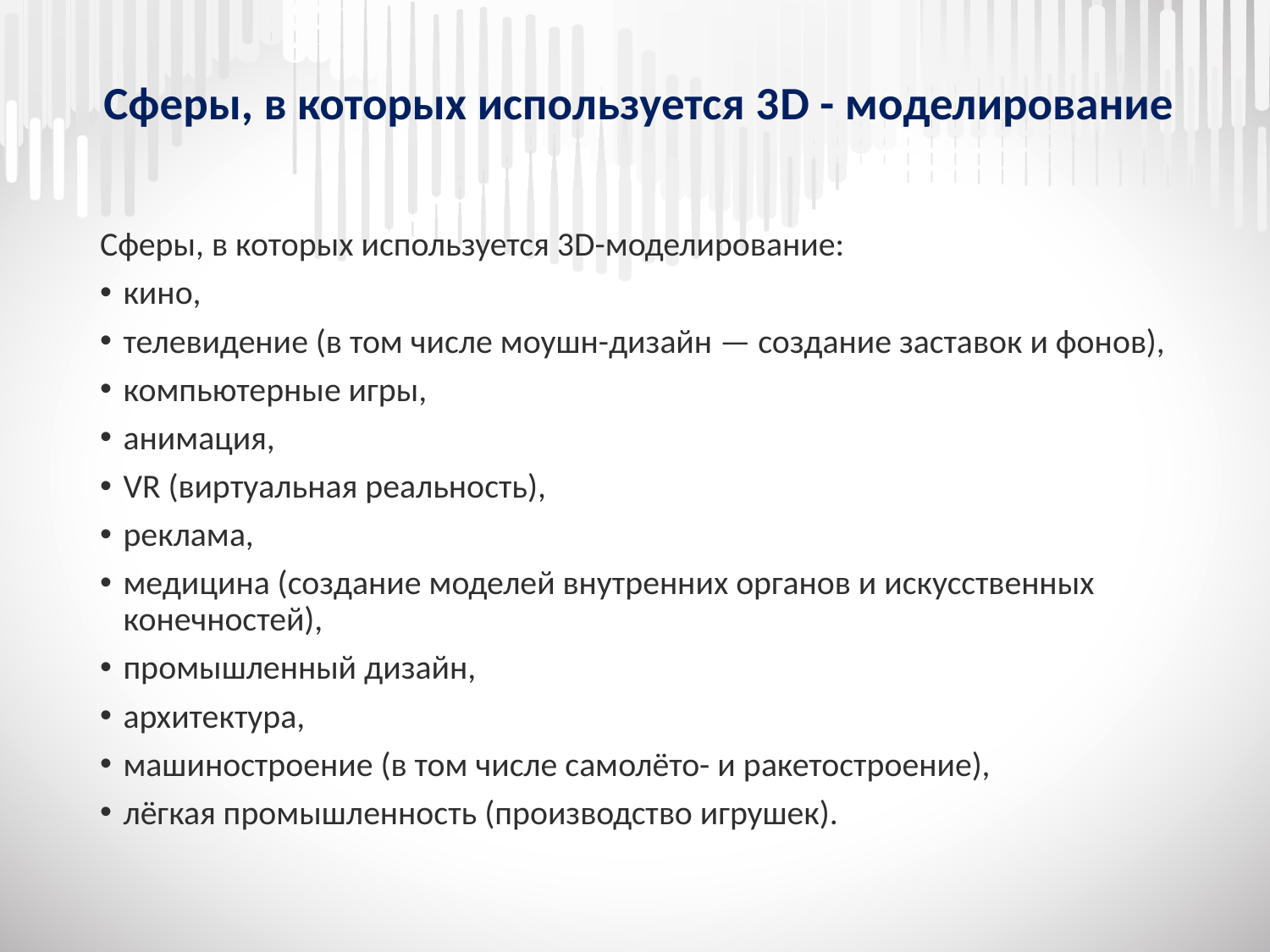

Сферы, в которых используется 3D - моделирование
Сферы, в которых используется 3D-моделирование:
кино,
телевидение (в том числе моушн-дизайн — создание заставок и фонов),
компьютерные игры,
анимация,
VR (виртуальная реальность),
реклама,
медицина (создание моделей внутренних органов и искусственных конечностей),
промышленный дизайн,
архитектура,
машиностроение (в том числе самолёто- и ракетостроение),
лёгкая промышленность (производство игрушек).